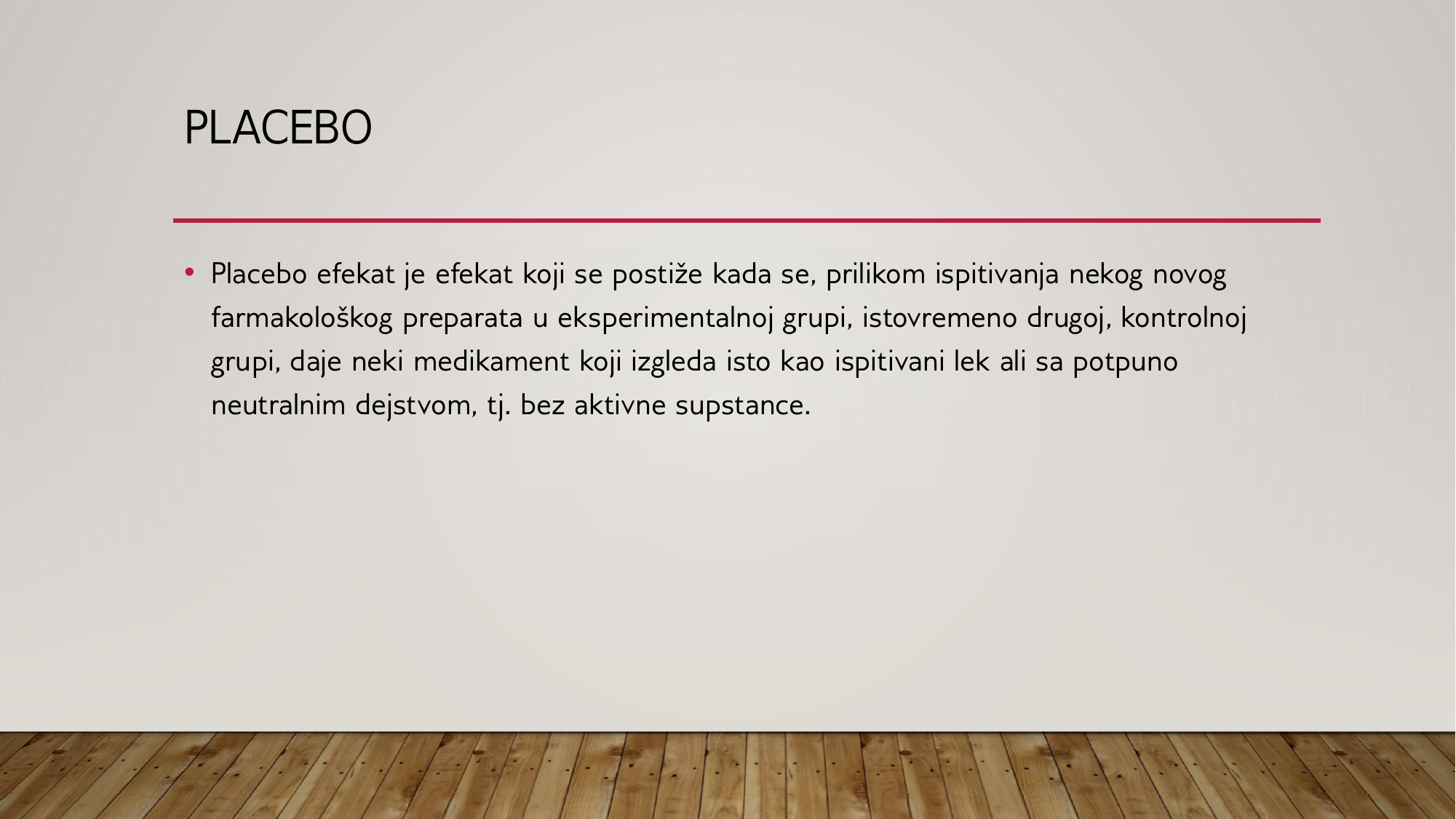

# placebo
Placebo efekat je efekat koji se postiže kada se, prilikom ispitivanja nekog novog farmakološkog preparata u eksperimentalnoj grupi, istovremeno drugoj, kontrolnoj grupi, daje neki medikament koji izgleda isto kao ispitivani lek ali sa potpuno neutralnim dejstvom, tj. bez aktivne supstance.